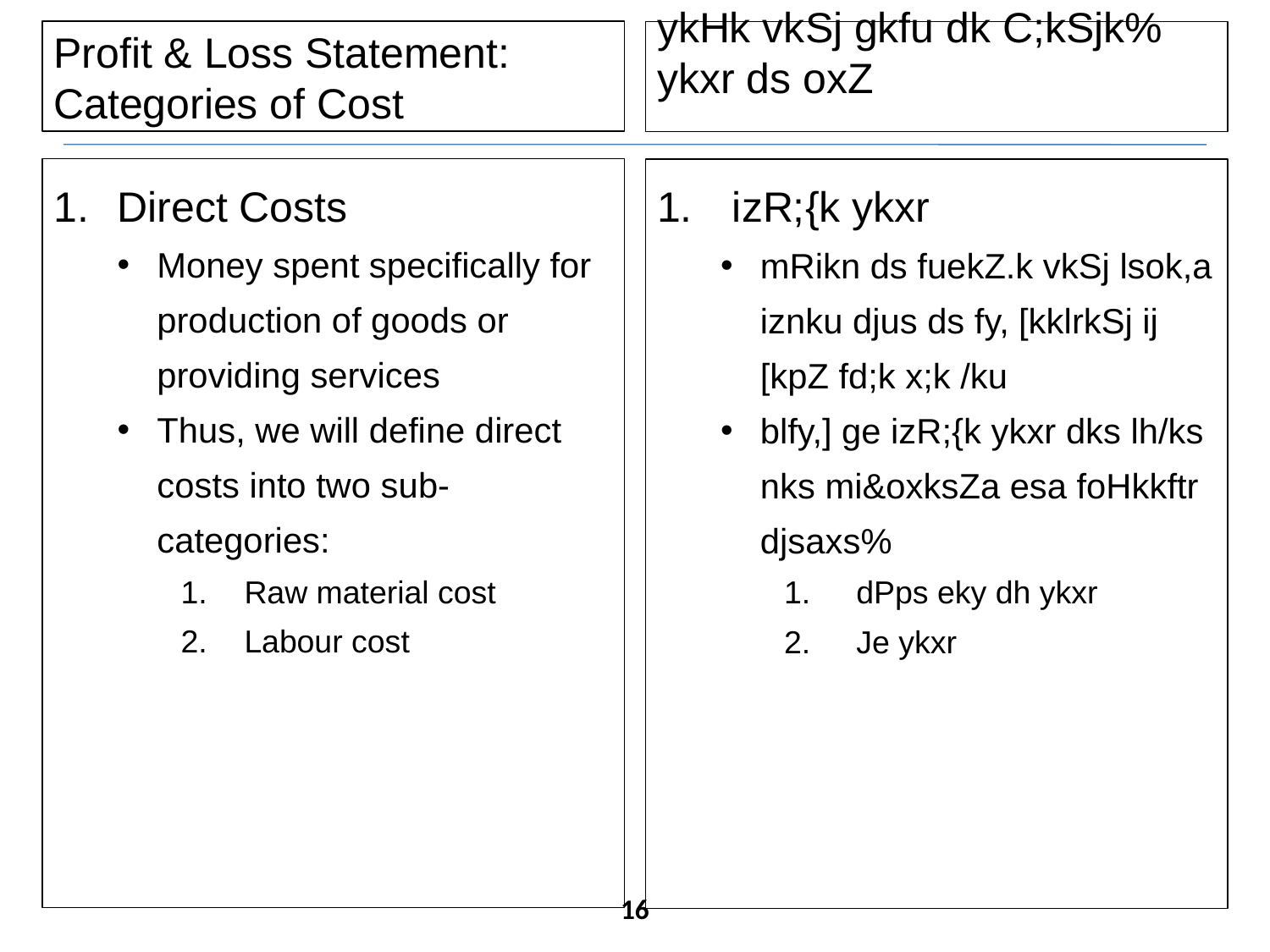

# Profit & Loss Statement: Categories of Cost
ykHk vkSj gkfu dk C;kSjk% ykxr ds oxZ

Direct Costs
Money spent specifically for production of goods or providing services
Thus, we will define direct costs into two sub-categories:
Raw material cost
Labour cost
 izR;{k ykxr
mRikn ds fuekZ.k vkSj lsok,a iznku djus ds fy, [kklrkSj ij [kpZ fd;k x;k /ku
blfy,] ge izR;{k ykxr dks lh/ks nks mi&oxksZa esa foHkkftr djsaxs%
 dPps eky dh ykxr
 Je ykxr
16